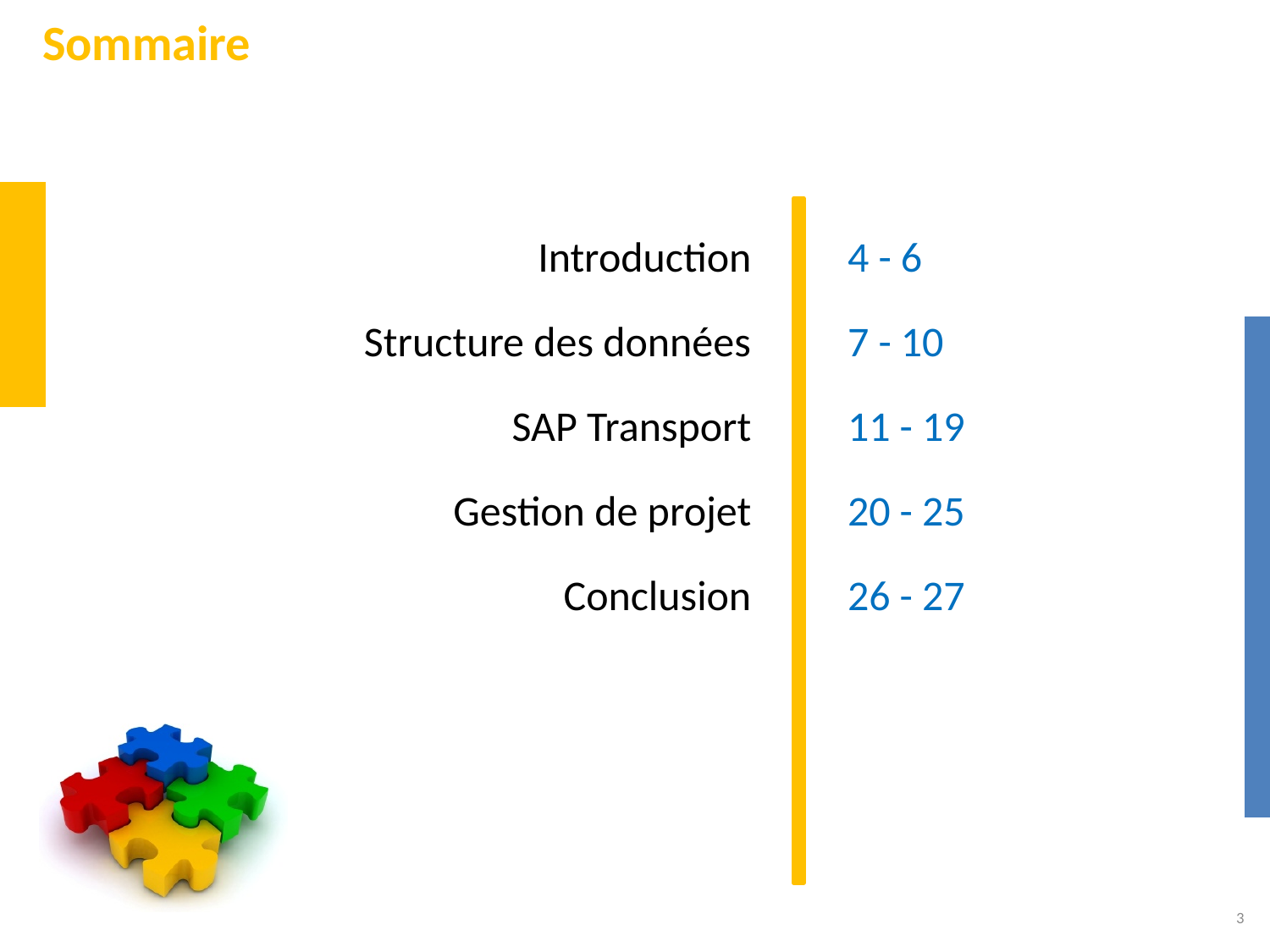

# Sommaire
Introduction
Structure des données
SAP Transport
Gestion de projet
Conclusion
4 - 6
7 - 10
11 - 19
20 - 25
26 - 27
3